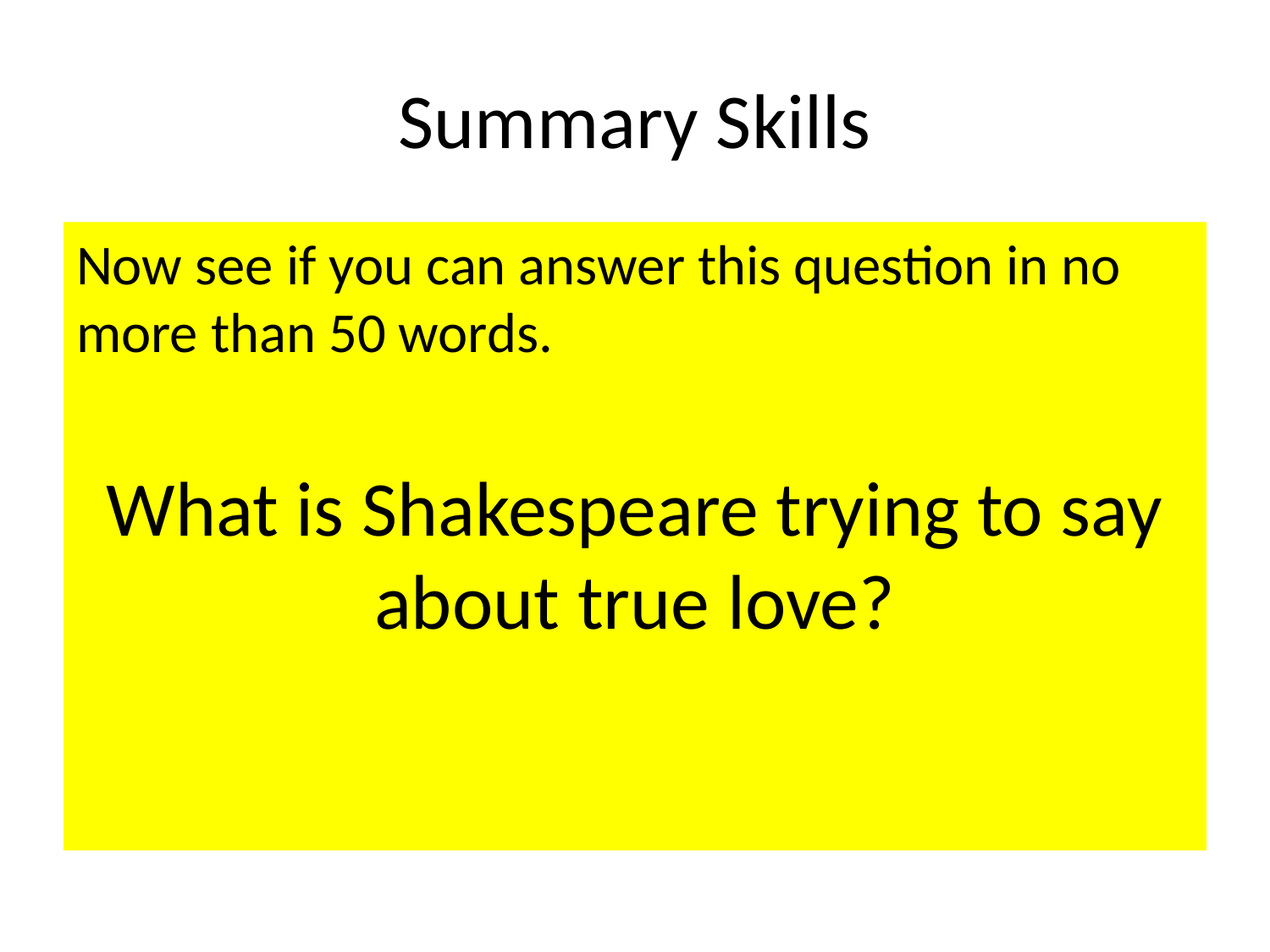

# Summary Skills
Now see if you can answer this question in no more than 50 words.

What is Shakespeare trying to say about true love?